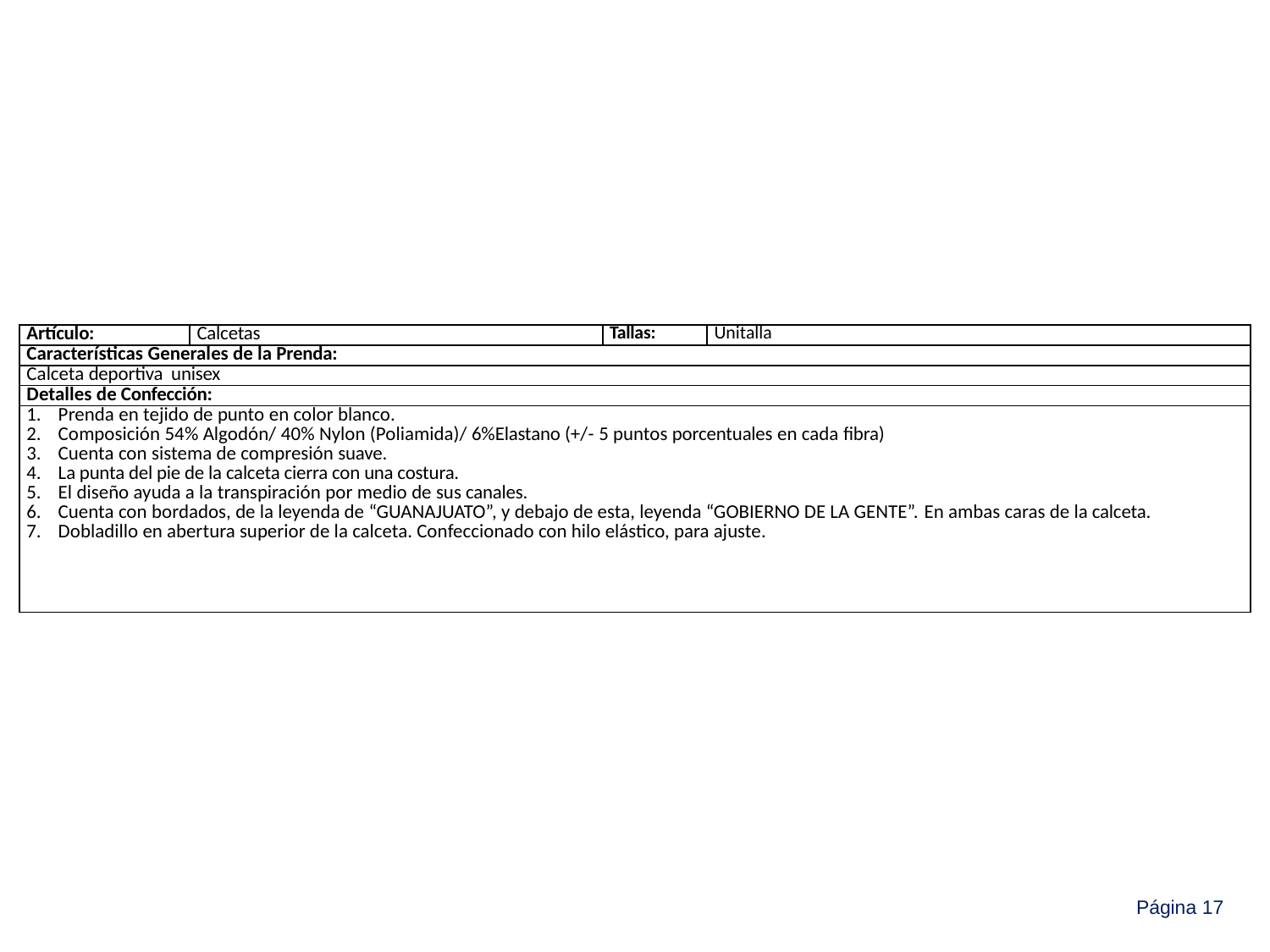

| Artículo: | Calcetas | Tallas: | Unitalla |
| --- | --- | --- | --- |
| Características Generales de la Prenda: |  |  |  |
| Calceta deportiva unisex |  |  |  |
| Detalles de Confección: |  |  |  |
| Prenda en tejido de punto en color blanco. Composición 54% Algodón/ 40% Nylon (Poliamida)/ 6%Elastano (+/- 5 puntos porcentuales en cada fibra) Cuenta con sistema de compresión suave. La punta del pie de la calceta cierra con una costura. El diseño ayuda a la transpiración por medio de sus canales. Cuenta con bordados, de la leyenda de “GUANAJUATO”, y debajo de esta, leyenda “GOBIERNO DE LA GENTE”. En ambas caras de la calceta. Dobladillo en abertura superior de la calceta. Confeccionado con hilo elástico, para ajuste. |  |  |  |
Página 17